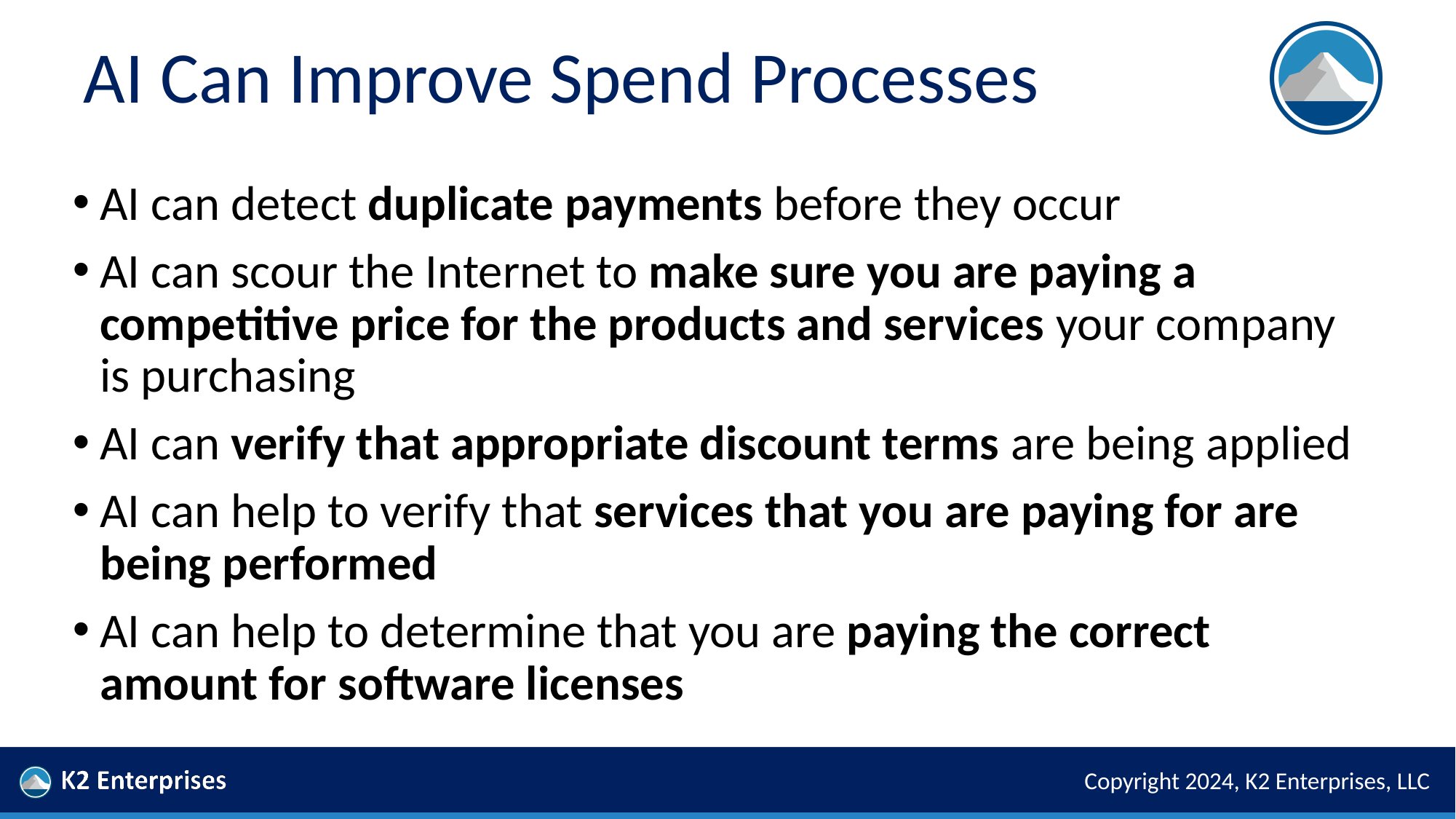

# AI Can Improve Spend Processes
AI can detect duplicate payments before they occur
AI can scour the Internet to make sure you are paying a competitive price for the products and services your company
is purchasing
AI can verify that appropriate discount terms are being applied
AI can help to verify that services that you are paying for are being performed
AI can help to determine that you are paying the correct amount for software licenses